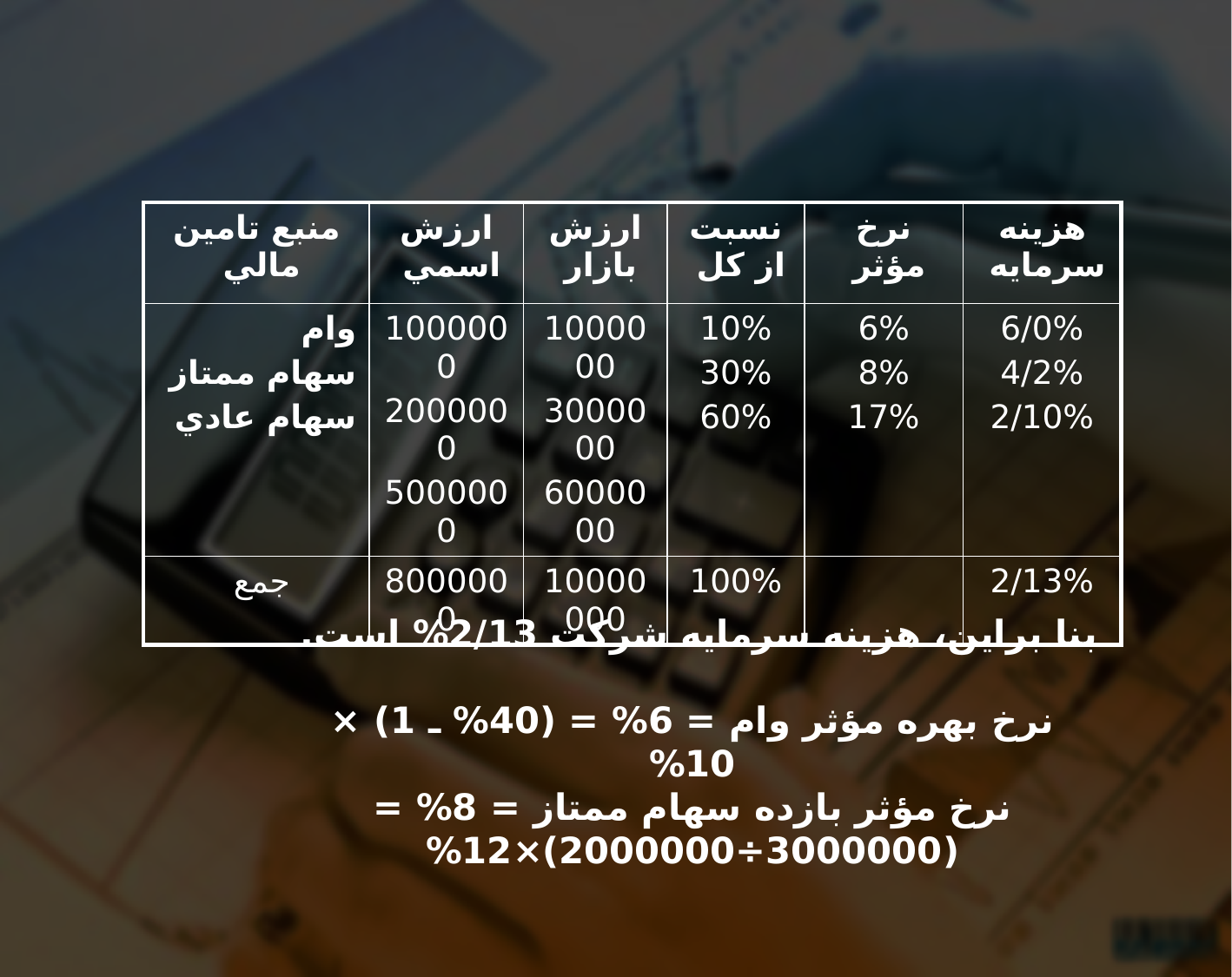

| منبع تامين مالي | ارزش اسمي | ارزش بازار | نسبت از كل | نرخ مؤثر | هزينه سرمايه |
| --- | --- | --- | --- | --- | --- |
| وام سهام ممتاز سهام عادي | 1000000 2000000 5000000 | 1000000 3000000 6000000 | 10% 30% 60% | 6% 8% 17% | 6/0% 4/2% 2/10% |
| جمع | 8000000 | 10000000 | 100% |  | 2/13% |
بنا براين، هزينه سرمايه شرکت 2/13% است.

نرخ بهره مؤثر وام = 6% = (40% ـ 1) × 10%
نرخ مؤثر بازده سهام ممتاز = 8% = (3000000÷2000000)×12%